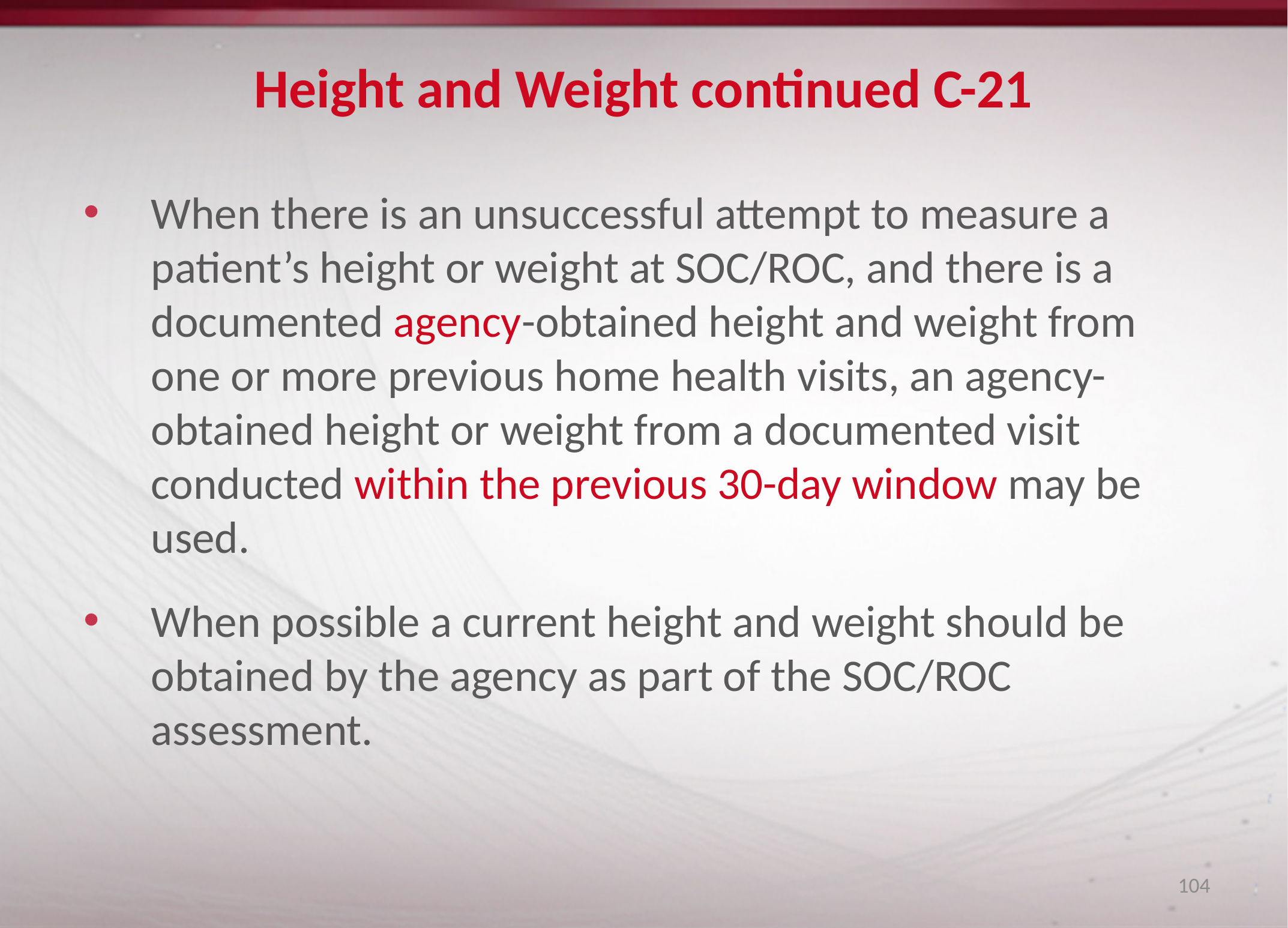

# Height and Weight continued C-21
When there is an unsuccessful attempt to measure a patient’s height or weight at SOC/ROC, and there is a documented agency-obtained height and weight from one or more previous home health visits, an agency-obtained height or weight from a documented visit conducted within the previous 30-day window may be used.

When possible a current height and weight should be obtained by the agency as part of the SOC/ROC assessment.
104